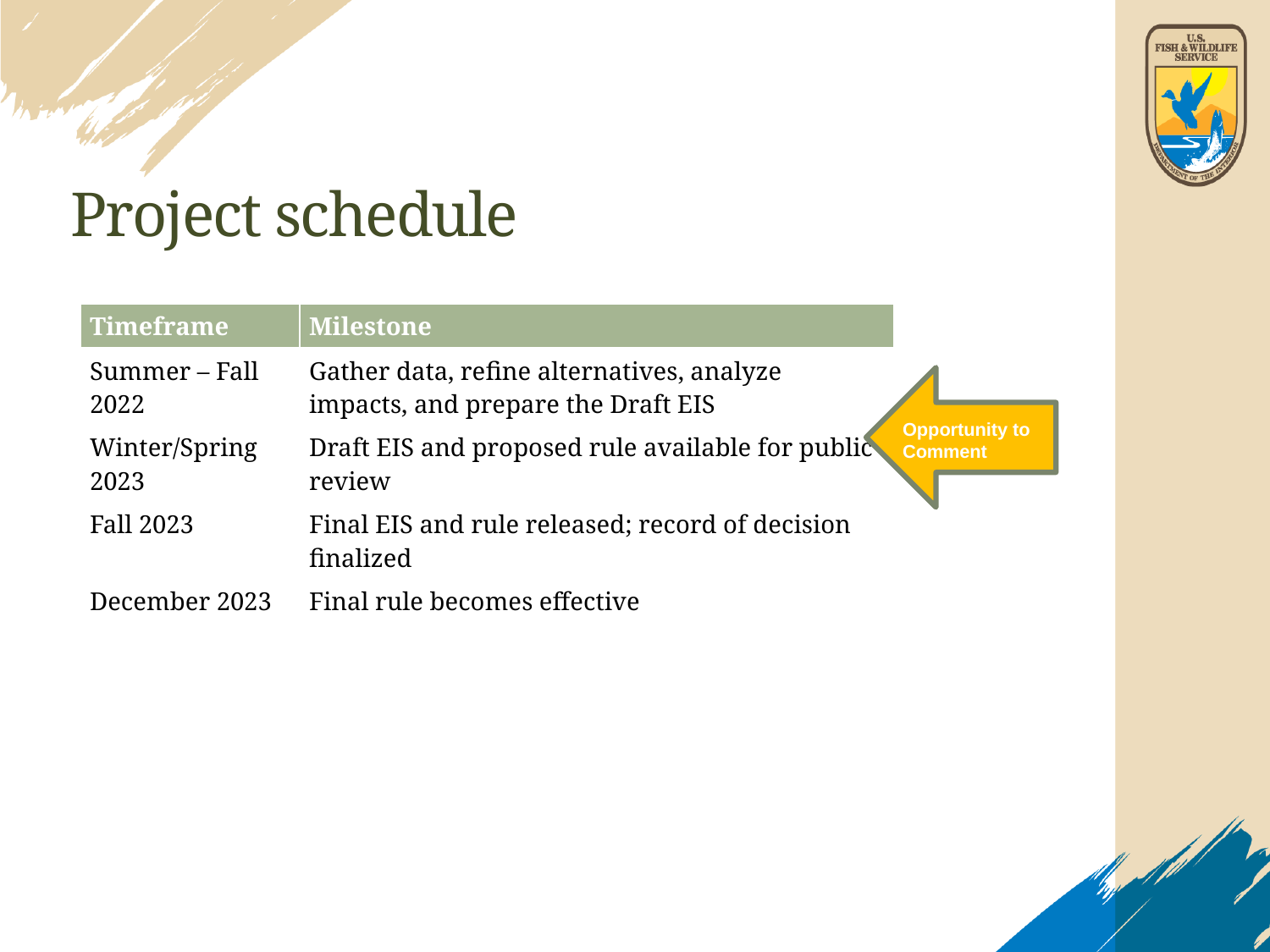

# Project schedule
| Timeframe | Milestone |
| --- | --- |
| Summer – Fall 2022 | Gather data, refine alternatives, analyze impacts, and prepare the Draft EIS |
| Winter/Spring 2023 | Draft EIS and proposed rule available for public review |
| Fall 2023 | Final EIS and rule released; record of decision finalized |
| December 2023 | Final rule becomes effective |

Opportunity to Comment